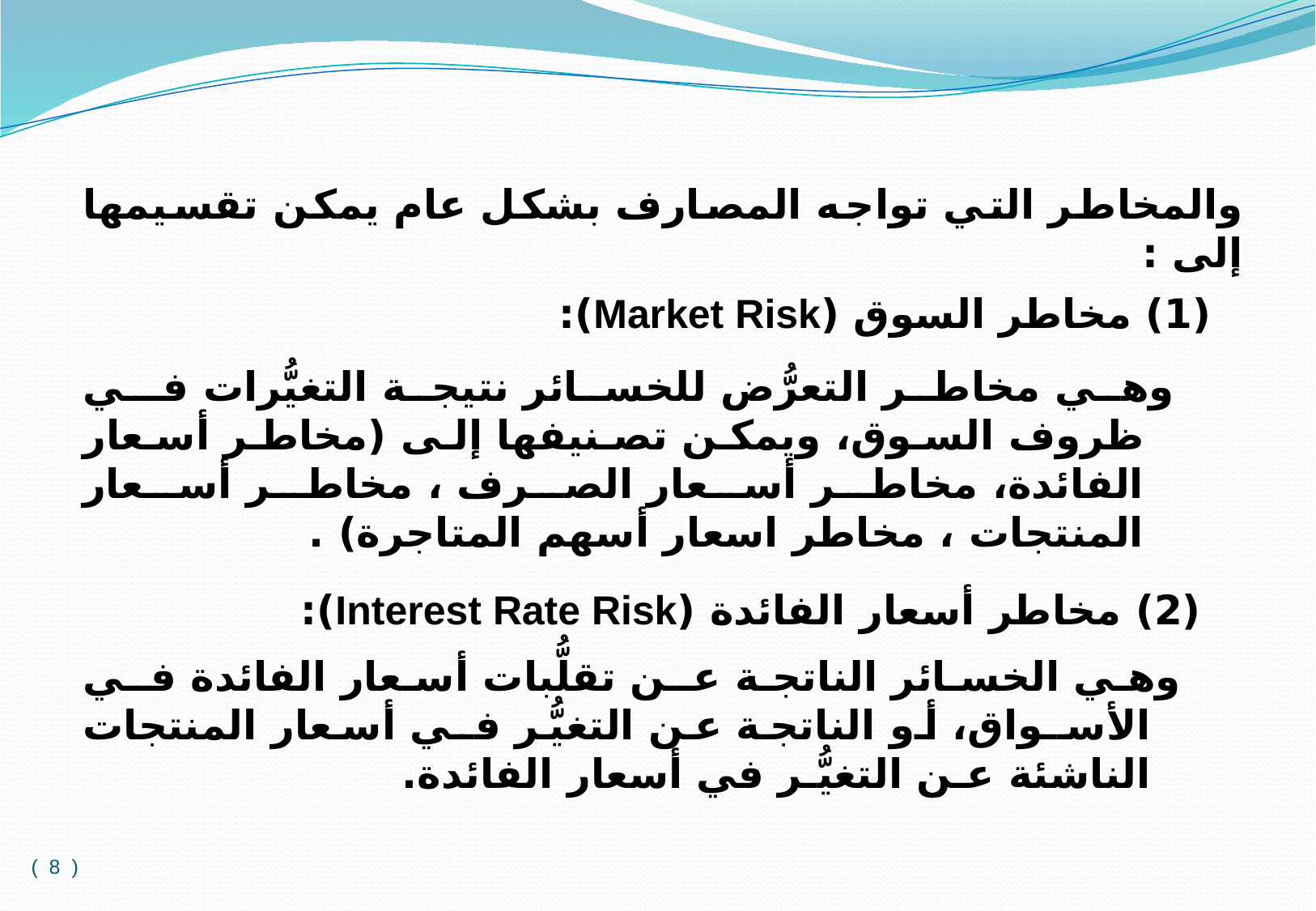

والمخاطر التي تواجه المصارف بشكل عام يمكن تقسيمها إلى :
(1) مخاطر السوق (Market Risk):
وهي مخاطر التعرُّض للخسائر نتيجة التغيُّرات فـي ظروف السوق، ويمكن تصنيفها إلى (مخاطر أسعار الفائدة، مخاطر أسعار الصرف ، مخاطر أسعار المنتجات ، مخاطر اسعار أسهم المتاجرة) .

 (2) مخاطر أسعار الفائدة (Interest Rate Risk):
وهي الخسائر الناتجة عـن تقلُّبات أسعار الفائدة فـي الأسـواق، أو الناتجة عن التغيُّر فـي أسعار المنتجات الناشئة عـن التغيُّـر في أسعار الفائدة.

(  8  )